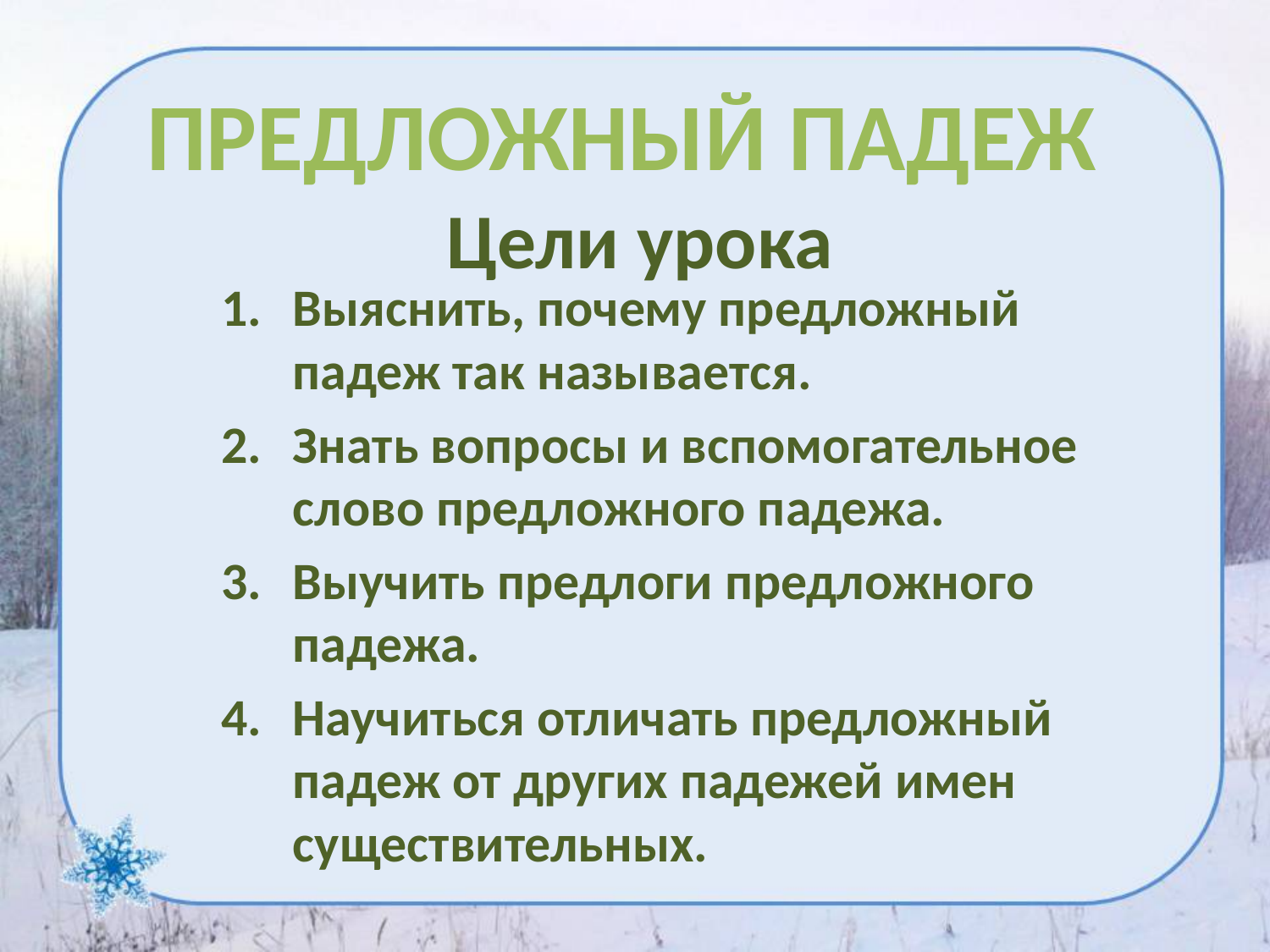

ПРЕДЛОЖНЫЙ ПАДЕЖ
# Цели урока
Выяснить, почему предложный падеж так называется.
Знать вопросы и вспомогательное слово предложного падежа.
Выучить предлоги предложного падежа.
Научиться отличать предложный падеж от других падежей имен существительных.